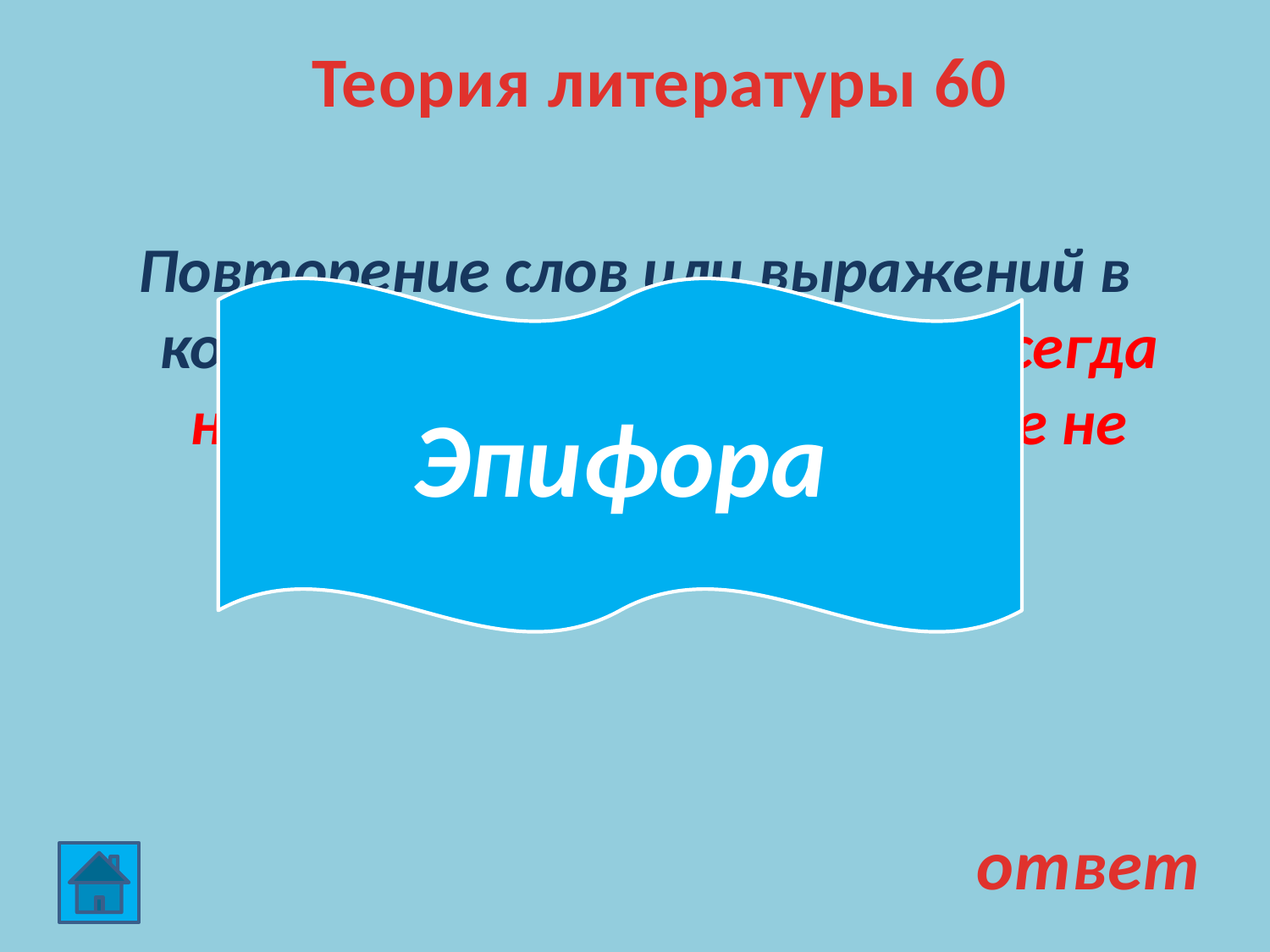

Теория литературы 60
#
Повторение слов или выражений в конце смежных отрывков: «Всегда наслаждаться – значит вовсе не наслаждаться»
Эпифора
ответ